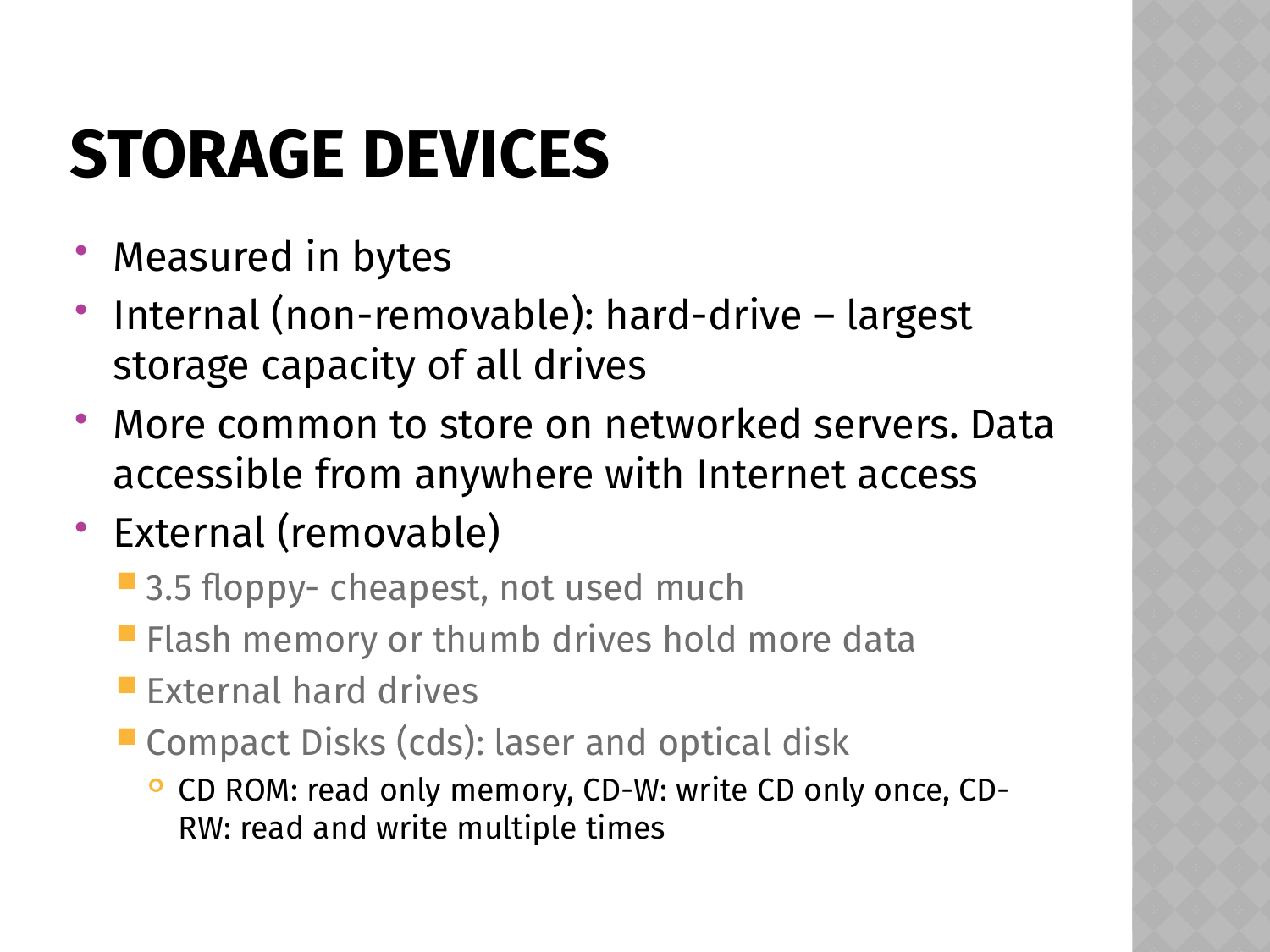

# Storage devices
Measured in bytes
Internal (non-removable): hard-drive – largest storage capacity of all drives
More common to store on networked servers. Data accessible from anywhere with Internet access
External (removable)
3.5 floppy- cheapest, not used much
Flash memory or thumb drives hold more data
External hard drives
Compact Disks (cds): laser and optical disk
CD ROM: read only memory, CD-W: write CD only once, CD-RW: read and write multiple times